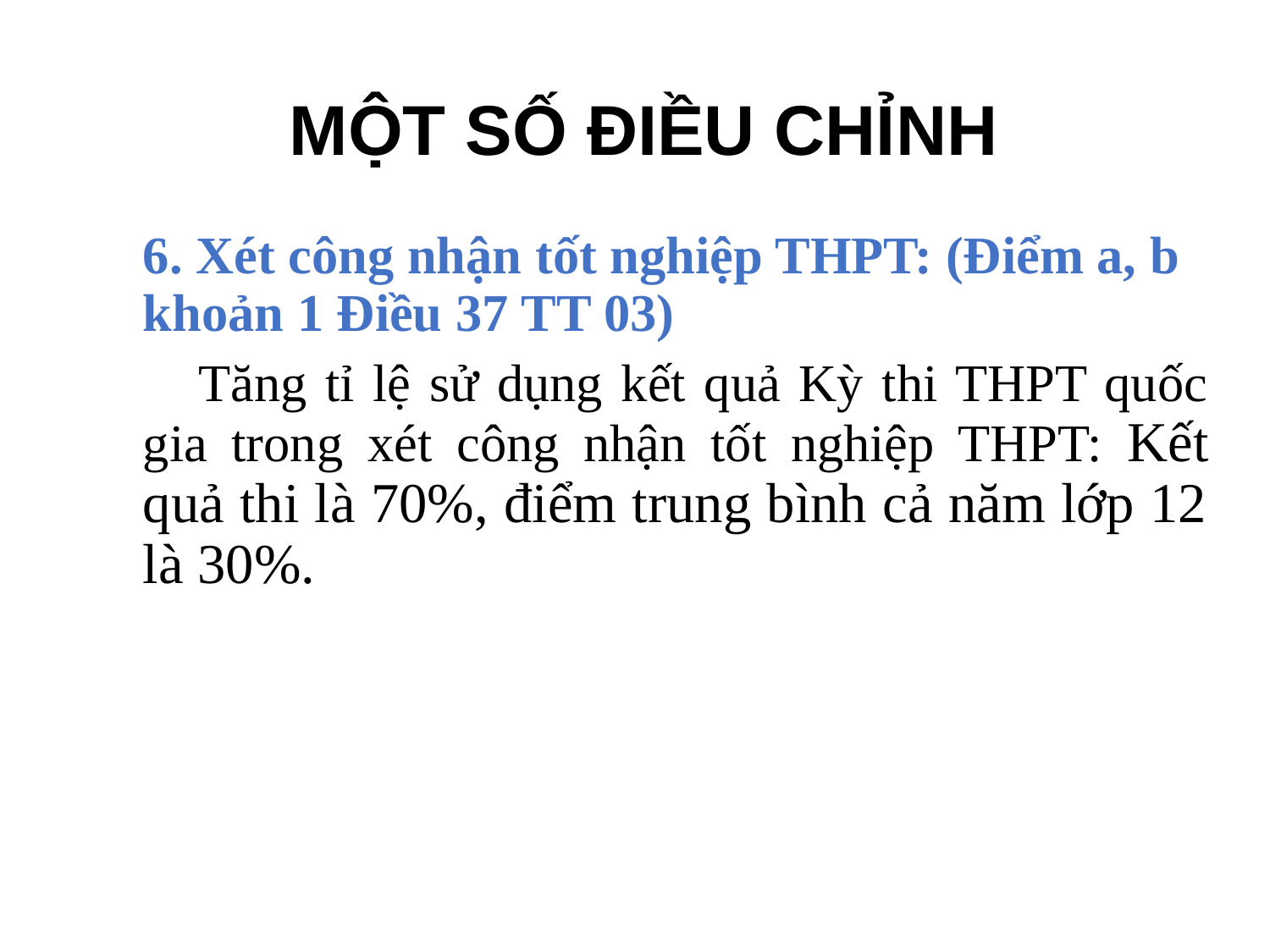

# MỘT SỐ ĐIỀU CHỈNH
6. Xét công nhận tốt nghiệp THPT: (Điểm a, b khoản 1 Điều 37 TT 03)
   Tăng tỉ lệ sử dụng kết quả Kỳ thi THPT quốc gia trong xét công nhận tốt nghiệp THPT: Kết quả thi là 70%, điểm trung bình cả năm lớp 12 là 30%.